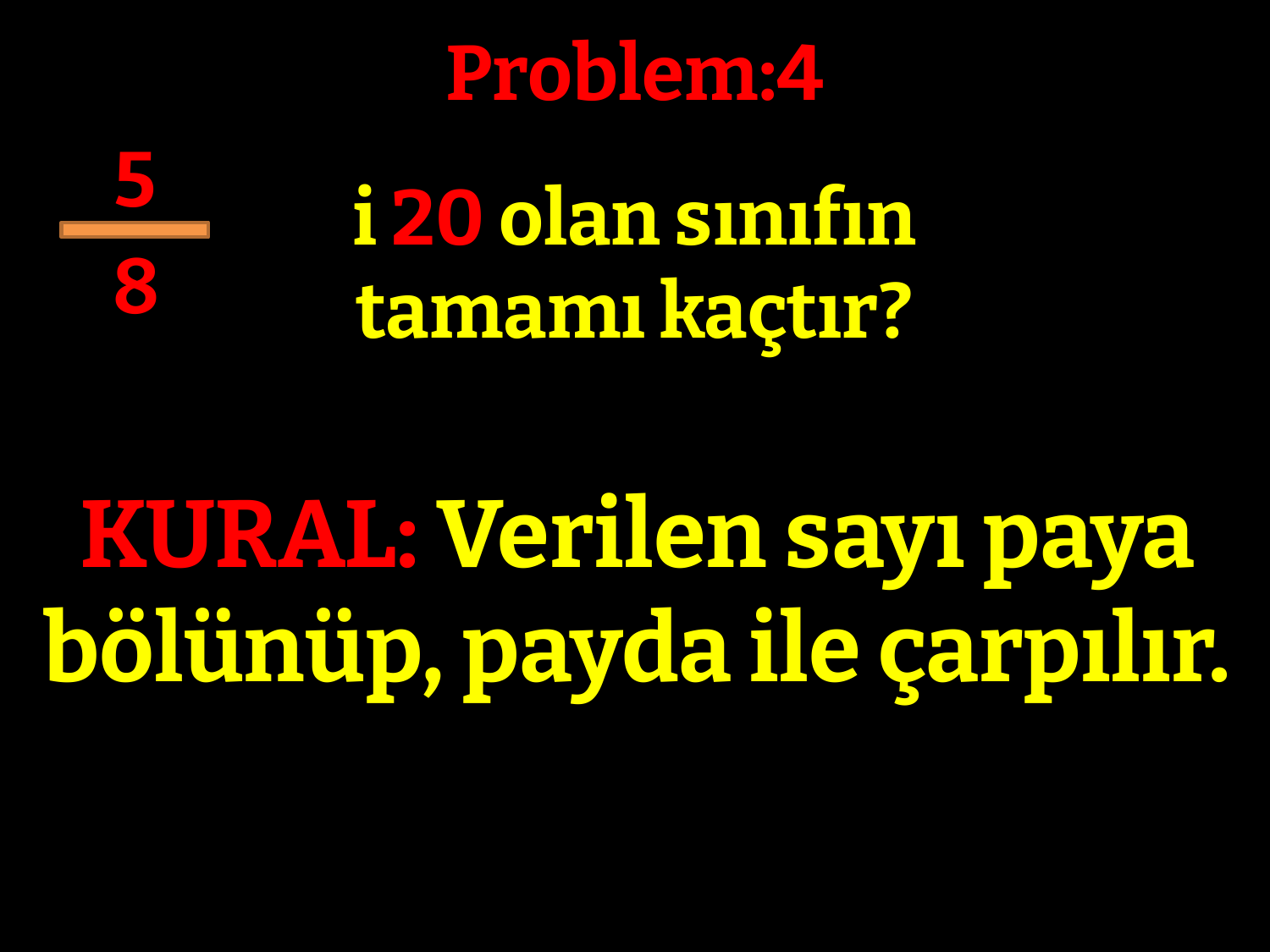

Problem:4
5
i 20 olan sınıfın tamamı kaçtır?

8
#
KURAL: Verilen sayı paya bölünüp, payda ile çarpılır.